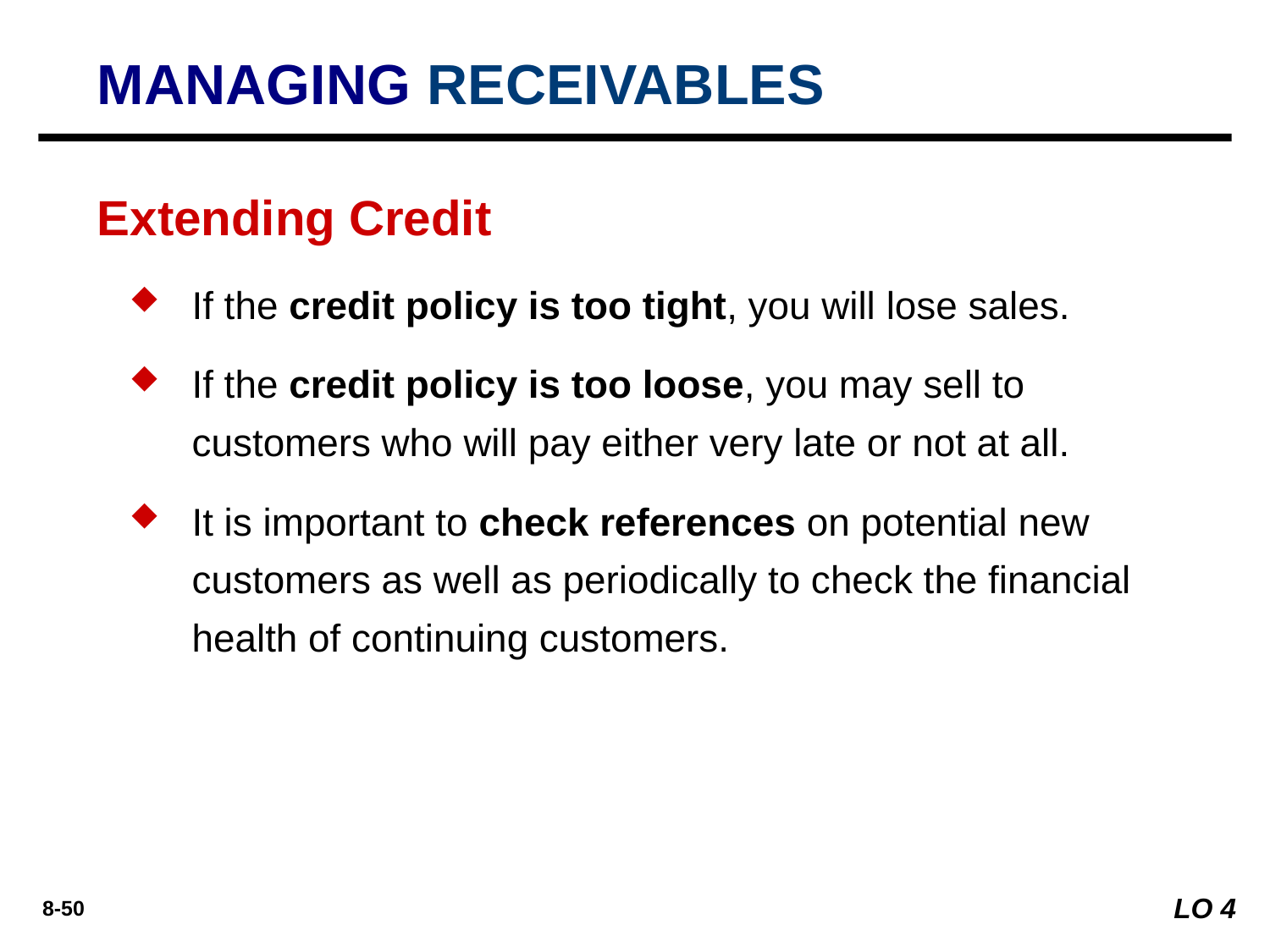

MANAGING RECEIVABLES

Extending Credit
If the credit policy is too tight, you will lose sales.
If the credit policy is too loose, you may sell to customers who will pay either very late or not at all.
It is important to check references on potential new customers as well as periodically to check the financial health of continuing customers.

LO 4